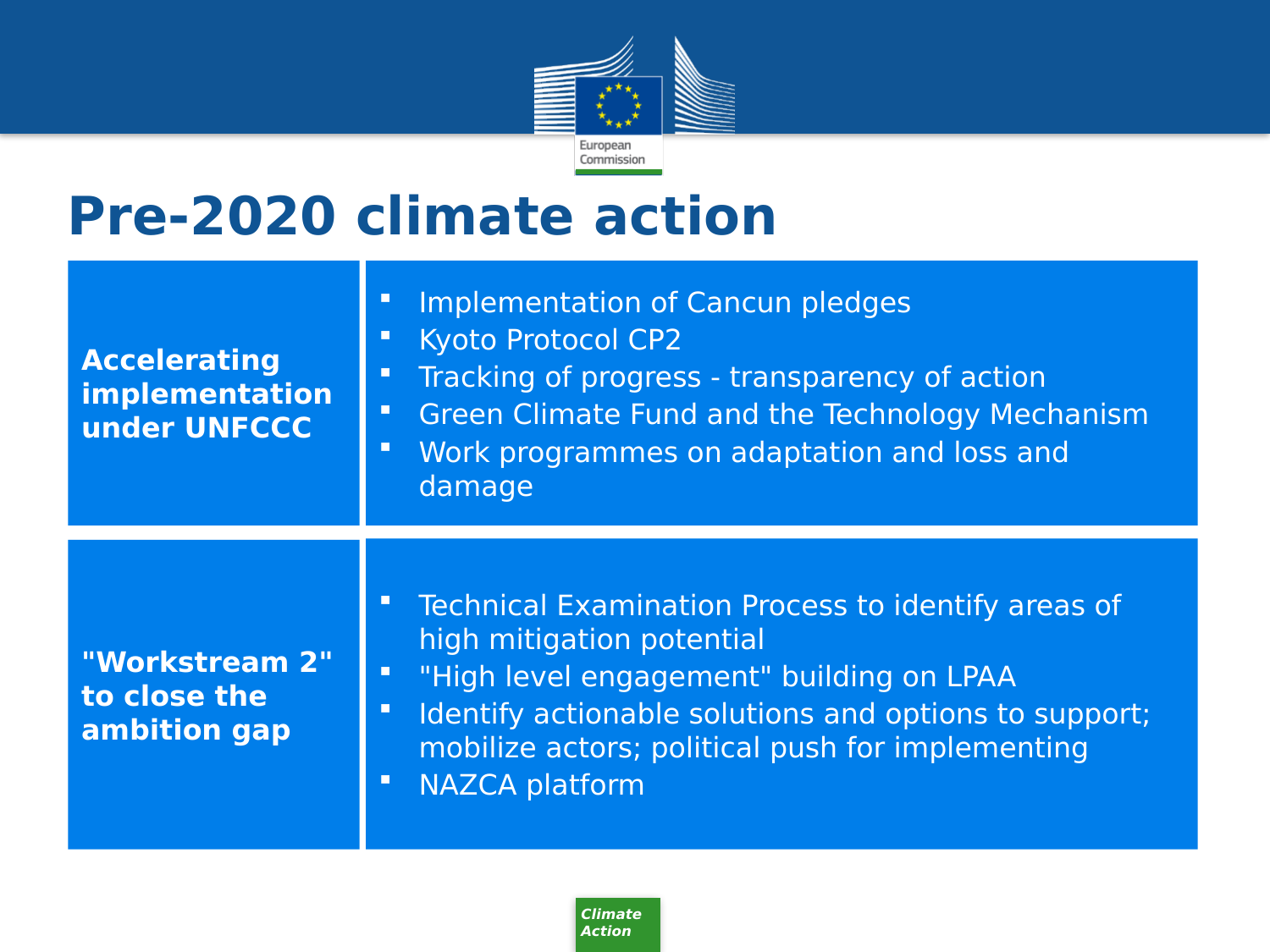

# Pre-2020 climate action
Accelerating implementation under UNFCCC
Implementation of Cancun pledges
Kyoto Protocol CP2
Tracking of progress - transparency of action
Green Climate Fund and the Technology Mechanism
Work programmes on adaptation and loss and damage
Technical Examination Process to identify areas of high mitigation potential
"High level engagement" building on LPAA
Identify actionable solutions and options to support; mobilize actors; political push for implementing
NAZCA platform
"Workstream 2" to close the ambition gap